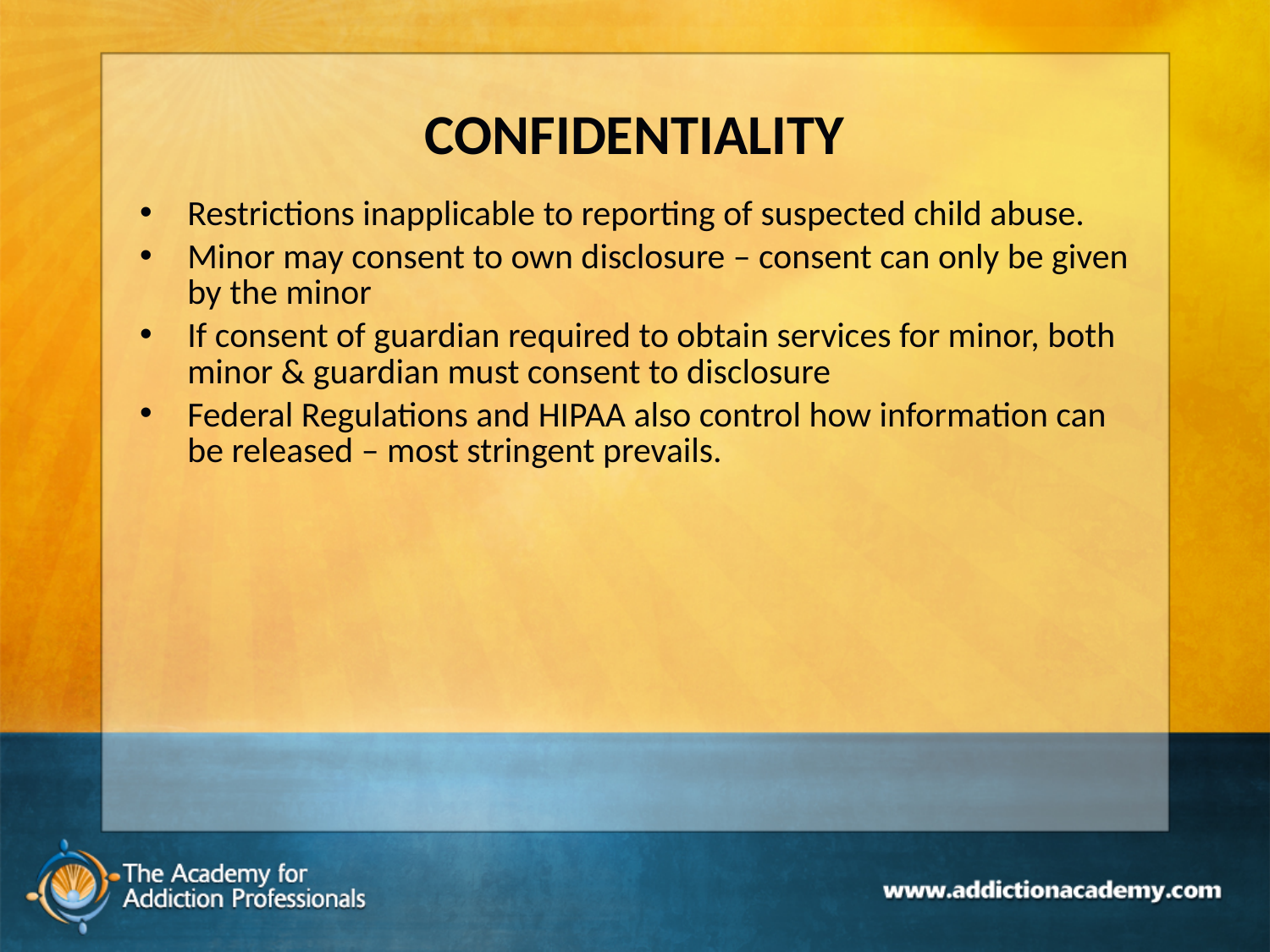

# CONFIDENTIALITY
Restrictions inapplicable to reporting of suspected child abuse.
Minor may consent to own disclosure – consent can only be given by the minor
If consent of guardian required to obtain services for minor, both minor & guardian must consent to disclosure
Federal Regulations and HIPAA also control how information can be released – most stringent prevails.
161